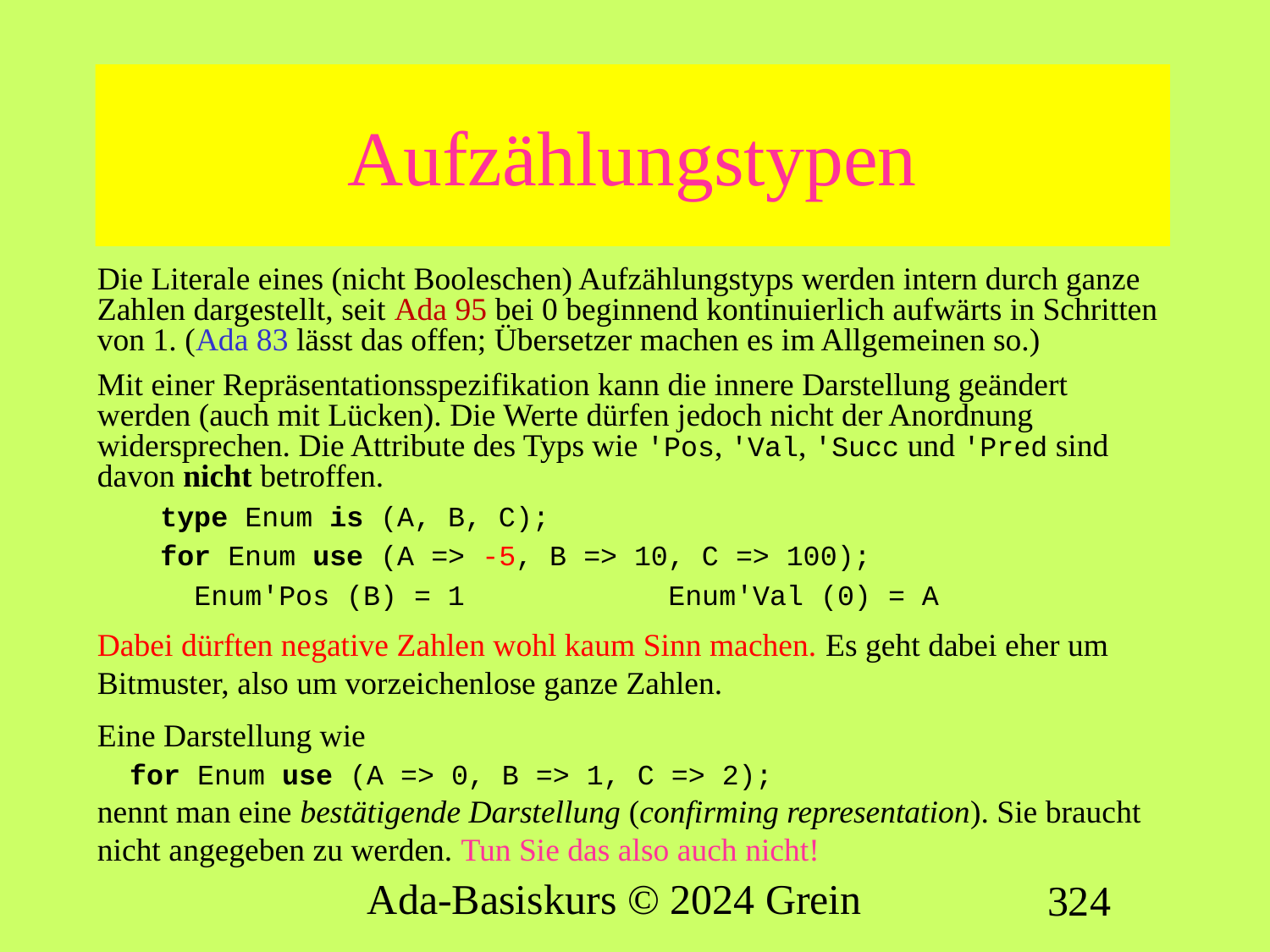

# Aufzählungstypen
Die Literale eines (nicht Booleschen) Aufzählungstyps werden intern durch ganze Zahlen dargestellt, seit Ada 95 bei 0 beginnend kontinuierlich aufwärts in Schritten von 1. (Ada 83 lässt das offen; Übersetzer machen es im Allgemeinen so.)
Mit einer Repräsentationsspezifikation kann die innere Darstellung geändert werden (auch mit Lücken). Die Werte dürfen jedoch nicht der Anordnung widersprechen. Die Attribute des Typs wie 'Pos, 'Val, 'Succ und 'Pred sind davon nicht betroffen.
type Enum is (A, B, C);
for Enum use (A => -5, B => 10, C => 100);
  Enum'Pos (B) = 1		Enum'Val (0) = A
Dabei dürften negative Zahlen wohl kaum Sinn machen. Es geht dabei eher um Bitmuster, also um vorzeichenlose ganze Zahlen.
Eine Darstellung wie
    for Enum use (A => 0, B => 1, C => 2);
nennt man eine bestätigende Darstellung (confirming representation). Sie braucht nicht angegeben zu werden. Tun Sie das also auch nicht!
Ada-Basiskurs © 2024 Grein
324